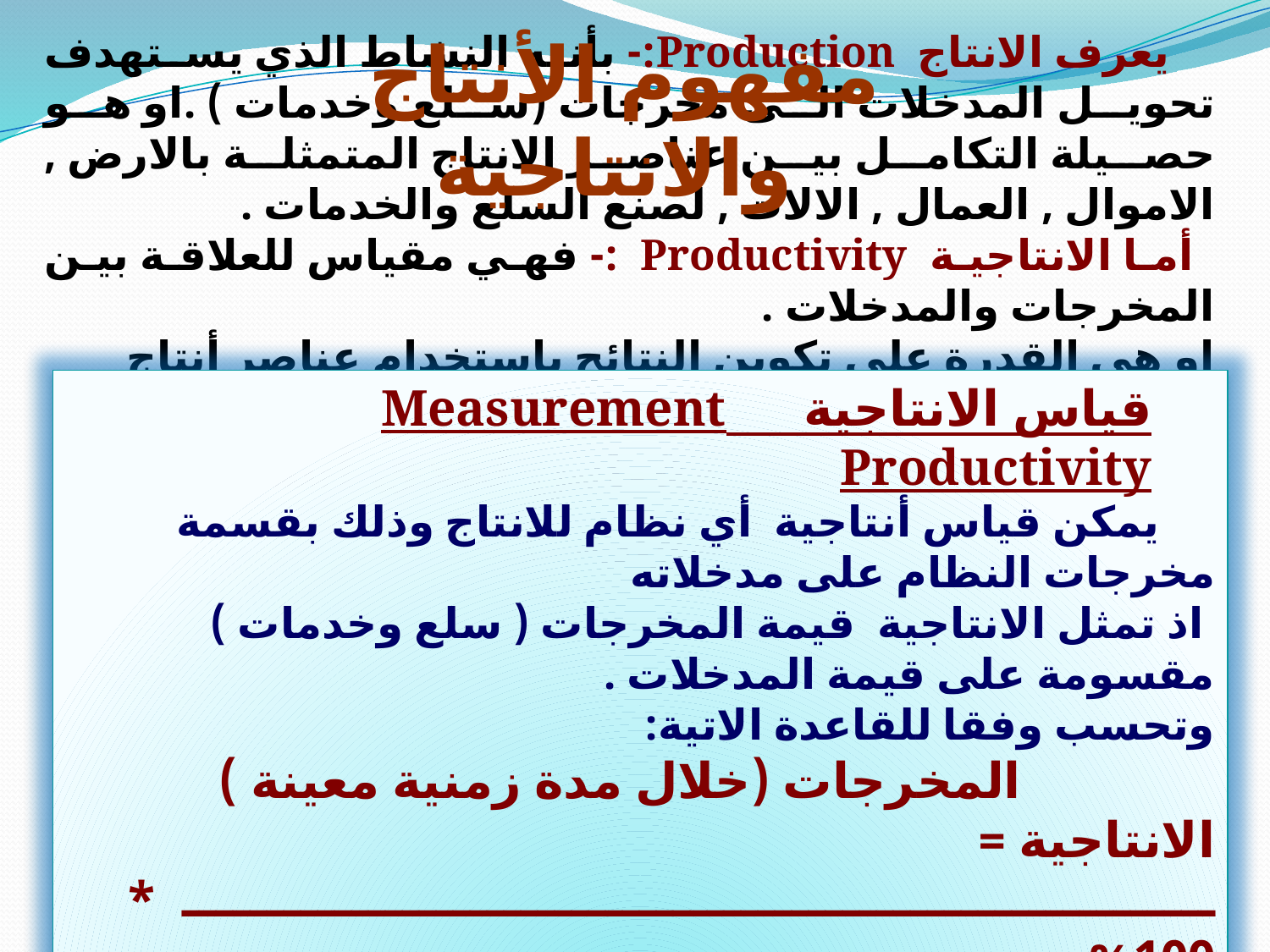

مفهوم الأنتاج والانتاجية
     يعرف الانتاج  Production:- بأنه النشاط الذي يستهدف تحويل المدخلات الى مخرجات (سلع وخدمات ) .او هو حصيلة التكامل بين عناصر الانتاج المتمثلة بالارض , الاموال , العمال , الالات , لصنع السلع والخدمات .
  أما الانتاجية  Productivity  :- فهي مقياس للعلاقة بين المخرجات والمدخلات .
او هي القدرة على تكوين النتائج بإستخدام عناصر أنتاج محددة .
 ( الانتاجية هي مقياس لمدى أستغلال الموارد  )
قياس الانتاجية      Measurement Productivity
     يمكن قياس أنتاجية  أي نظام للانتاج وذلك بقسمة مخرجات النظام على مدخلاته
 اذ تمثل الانتاجية  قيمة المخرجات ( سلع وخدمات ) مقسومة على قيمة المدخلات .
وتحسب وفقا للقاعدة الاتية:
               المخرجات (خلال مدة زمنية معينة )
الانتاجية = ـــــــــــــــــــــــــــــــــــــــــــــــــــــــــــــ  * 100%
                         المدخلات